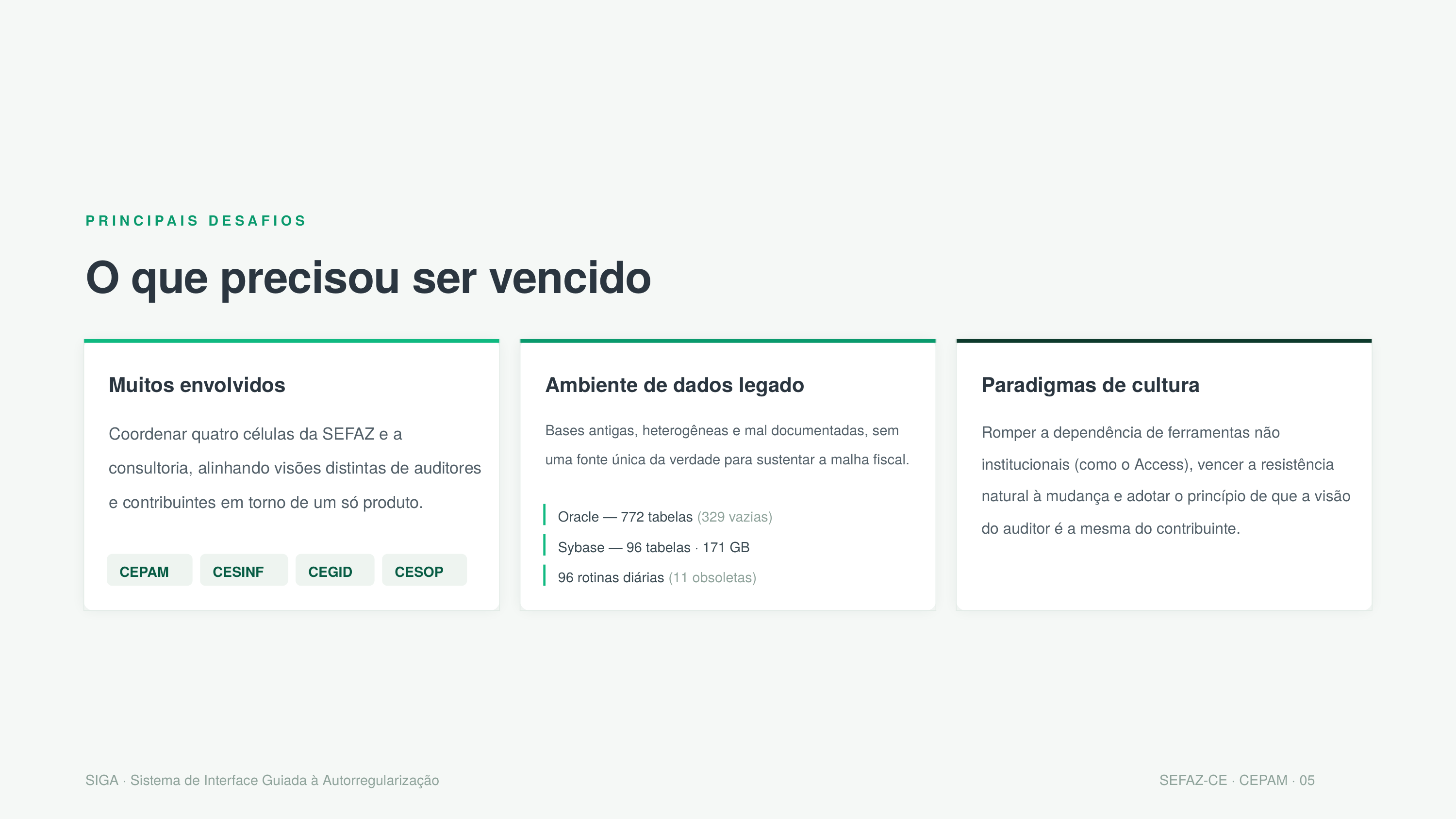

PRINCIPAIS DESAFIOS
O que precisou ser vencido

Muitos envolvidos
Ambiente de dados legado
Paradigmas de cultura
Coordenar quatro células da SEFAZ e a consultoria, alinhando visões distintas de auditores e contribuintes em torno de um só produto.
Bases antigas, heterogêneas e mal documentadas, sem uma fonte única da verdade para sustentar a malha fiscal.
Romper a dependência de ferramentas não institucionais (como o Access), vencer a resistência natural à mudança e adotar o princípio de que a visão do auditor é a mesma do contribuinte.

Oracle — 772 tabelas (329 vazias)

Sybase — 96 tabelas · 171 GB

CEPAM
CESINF
CEGID
CESOP

96 rotinas diárias (11 obsoletas)

SIGA · Sistema de Interface Guiada à Autorregularização
SEFAZ-CE · CEPAM · 05